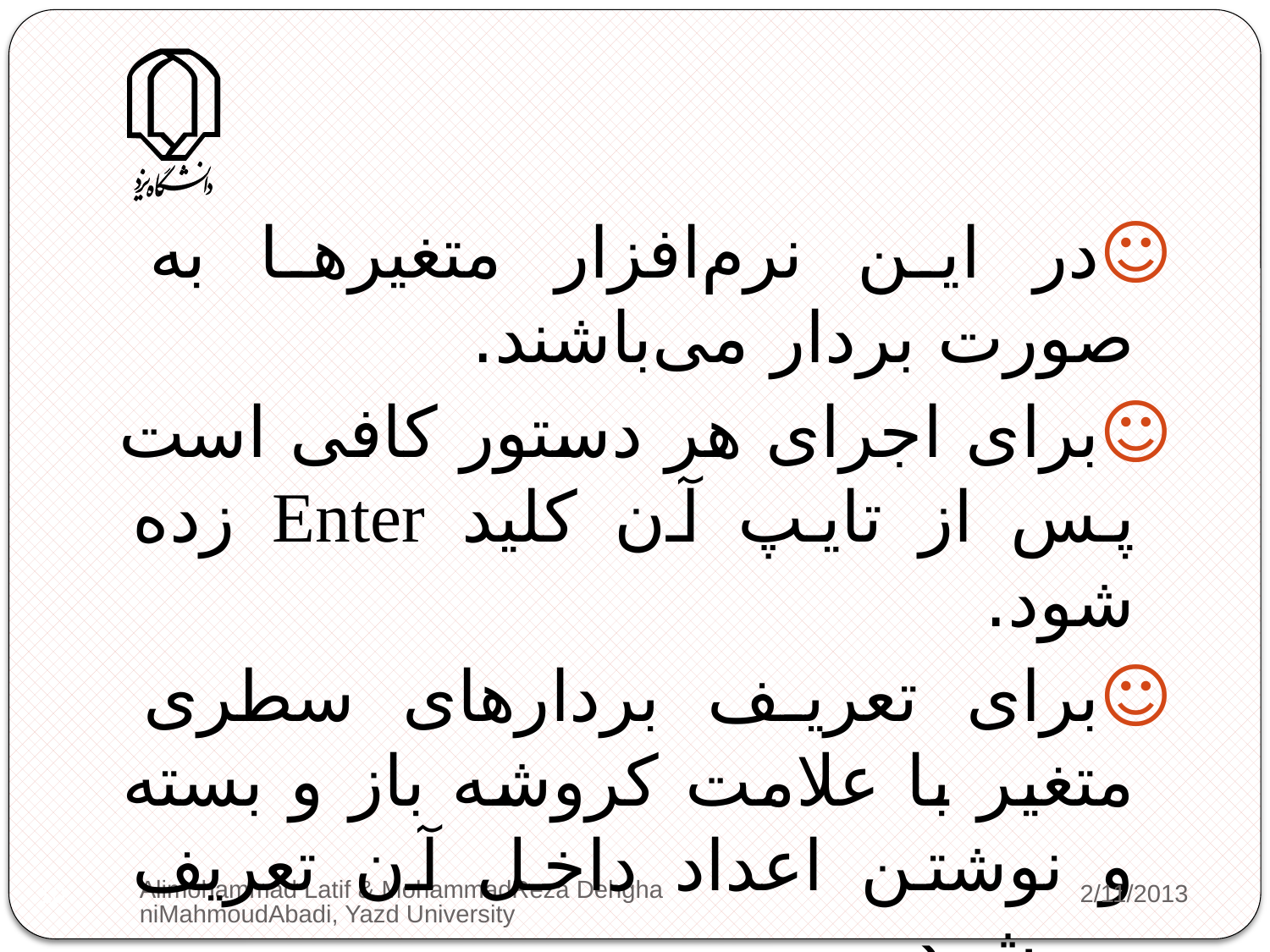

☺در این نرم‌افزار متغیرها به صورت بردار می‌باشند.
☺برای اجرای هر دستور کافی است پس از تایپ آن کلید Enter زده شود.
☺برای تعریف بردارهای سطری متغیر با علامت کروشه باز و بسته و نوشتن اعداد داخل آن تعریف می‌شود.
a = [1 2 3 4 5]
Alimohammad Latif & MohammadReza DehghaniMahmoudAbadi, Yazd University
2/11/2013
10